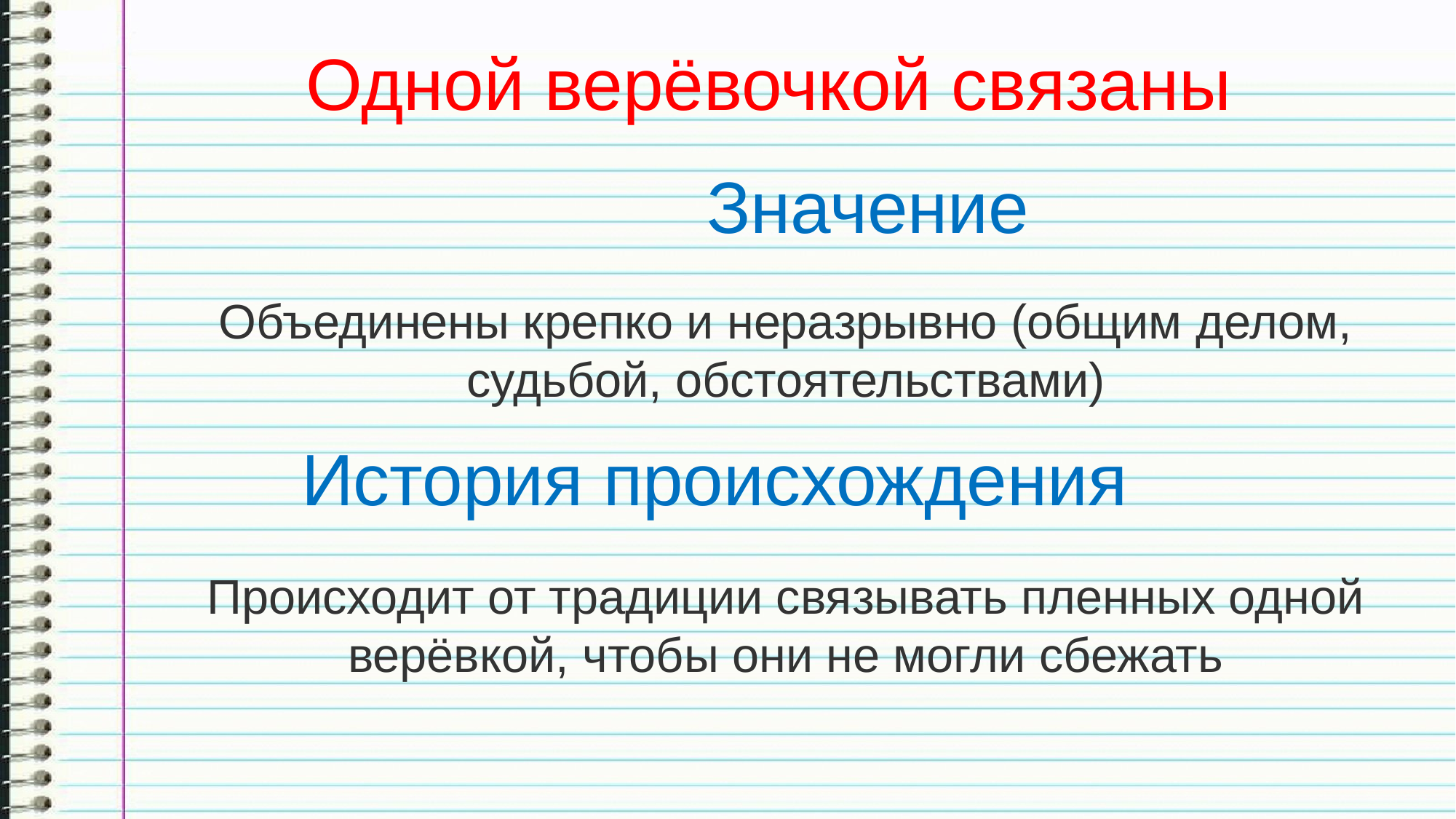

Одной верёвочкой связаны
Значение
Объединены крепко и неразрывно (общим делом, судьбой, обстоятельствами)
История происхождения
Происходит от традиции связывать пленных одной верёвкой, чтобы они не могли сбежать